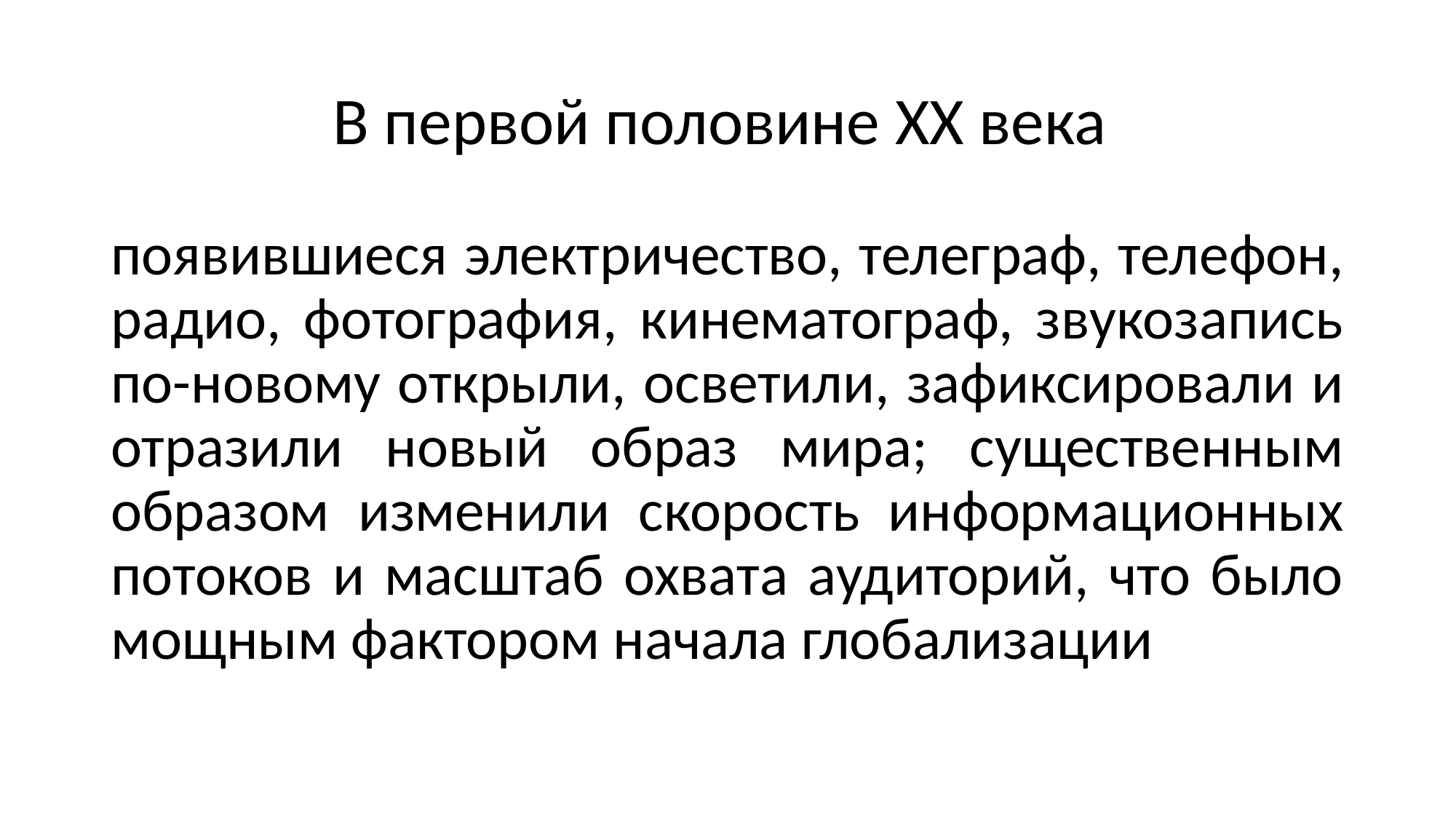

# В первой половине XX века
появившиеся электричество, телеграф, телефон, радио, фотография, кинематограф, звукозапись по-новому открыли, осветили, зафиксировали и отразили новый образ мира; существенным образом изменили скорость информационных потоков и масштаб охвата аудиторий, что было мощным фактором начала глобализации